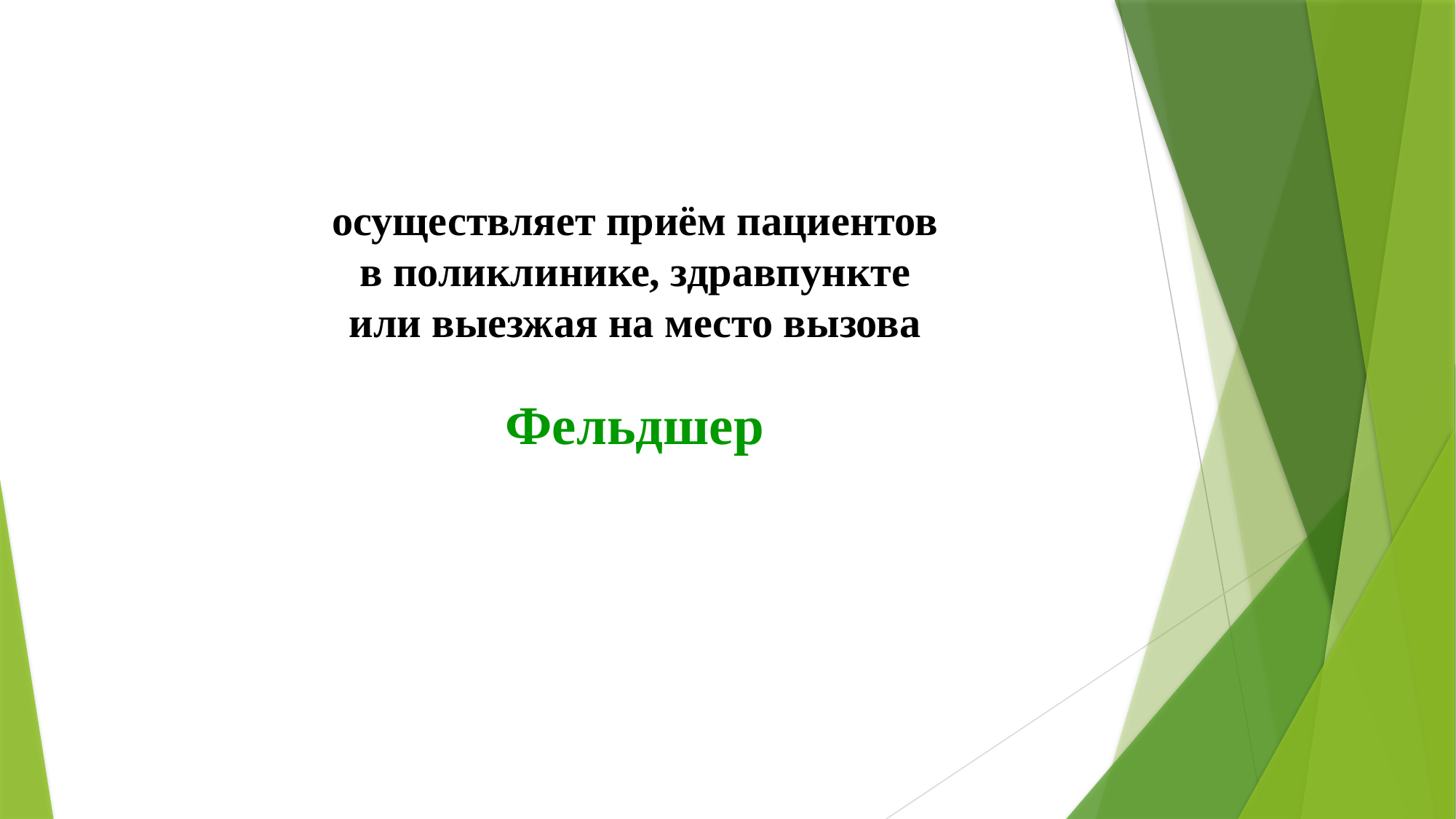

осуществляет приём пациентов в поликлинике, здравпункте или выезжая на место вызова

Фельдшер